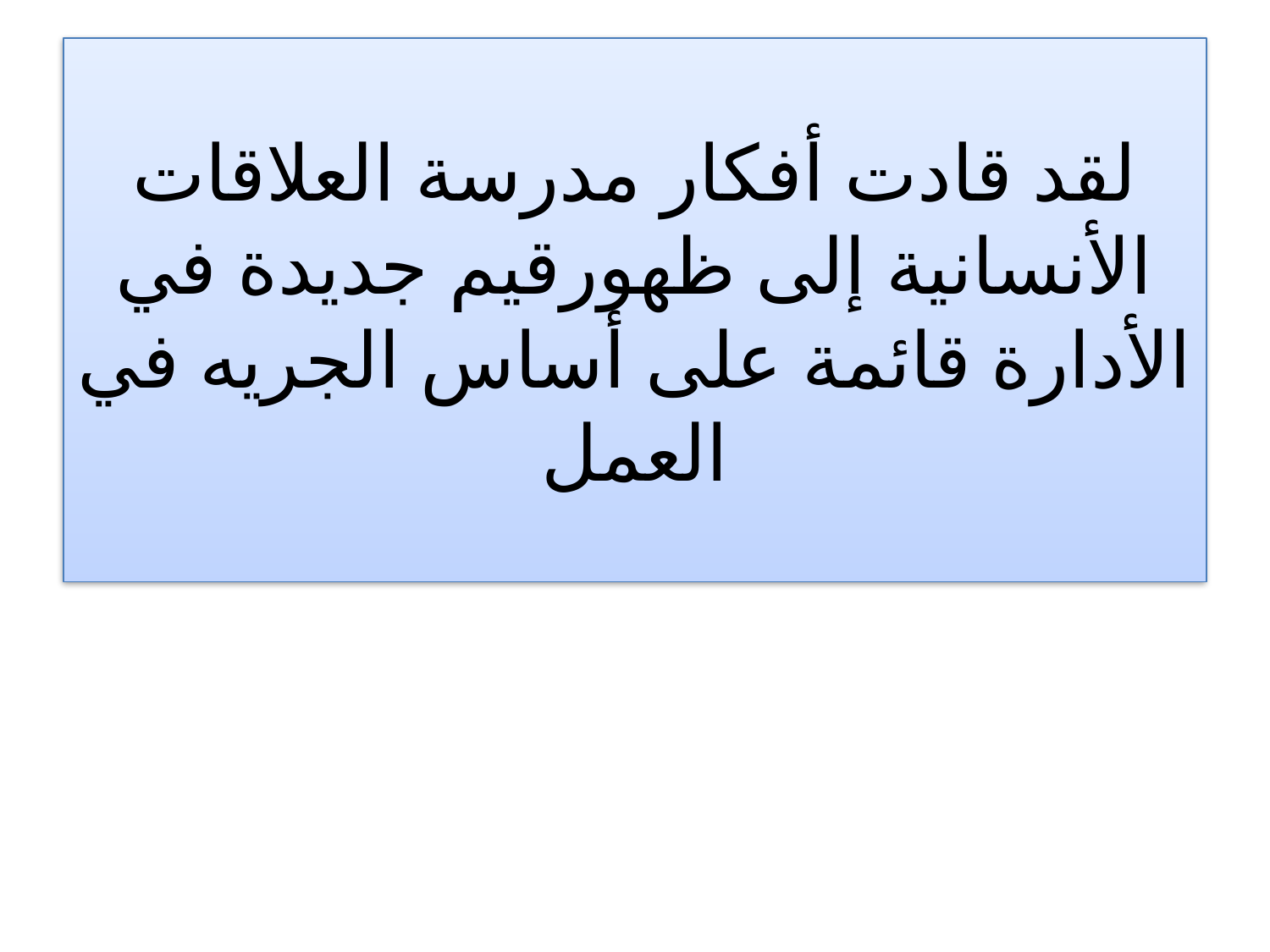

# لقد قادت أفكار مدرسة العلاقات الأنسانية إلى ظهورقيم جديدة في الأدارة قائمة على أساس الجريه في العمل